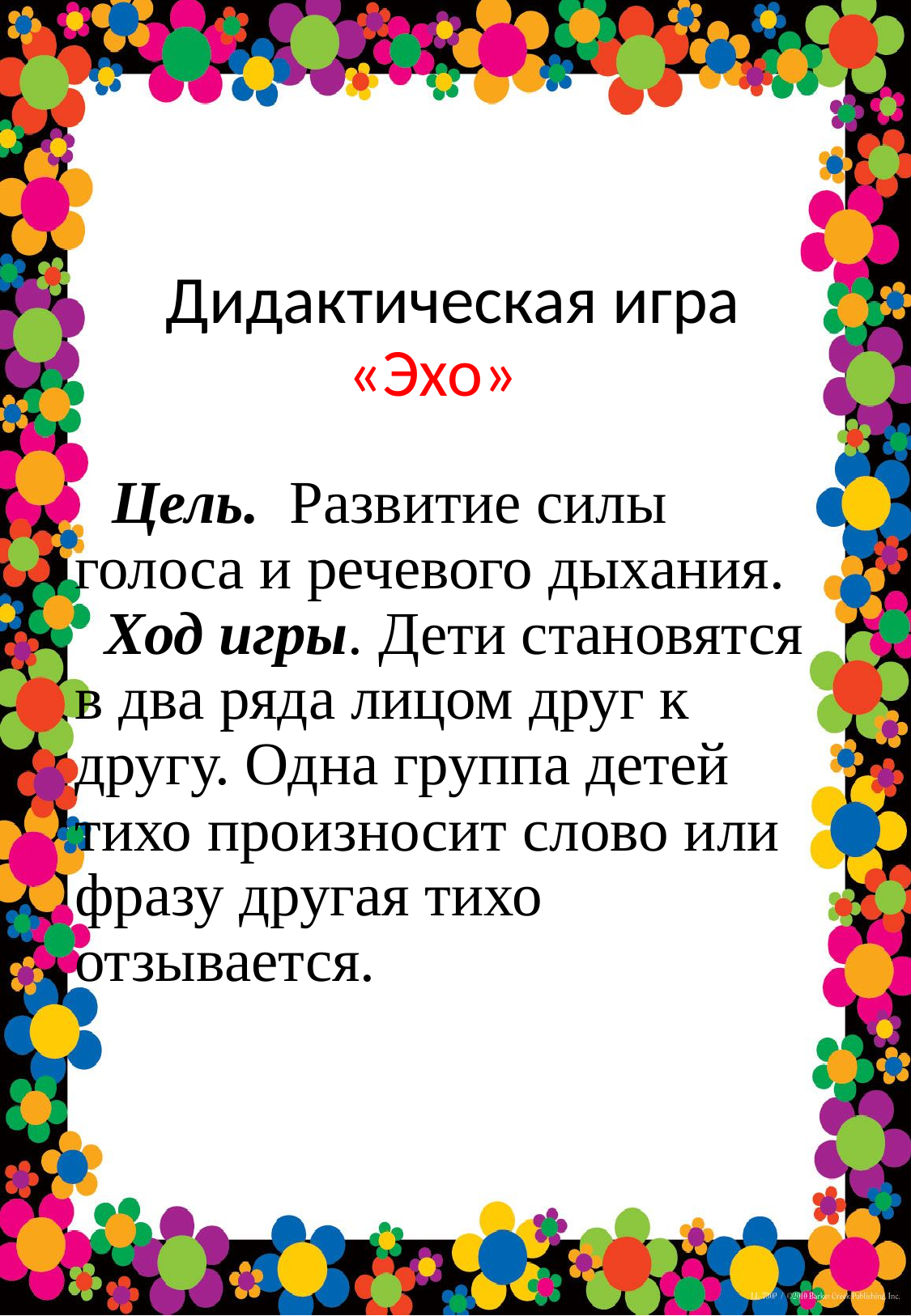

# Дидактическая игра «Эхо» Цель.  Развитие силы голоса и речевого дыхания. Ход игры. Дети становятся в два ряда лицом друг к другу. Одна группа детей тихо произносит слово или фразу другая тихо отзывается.